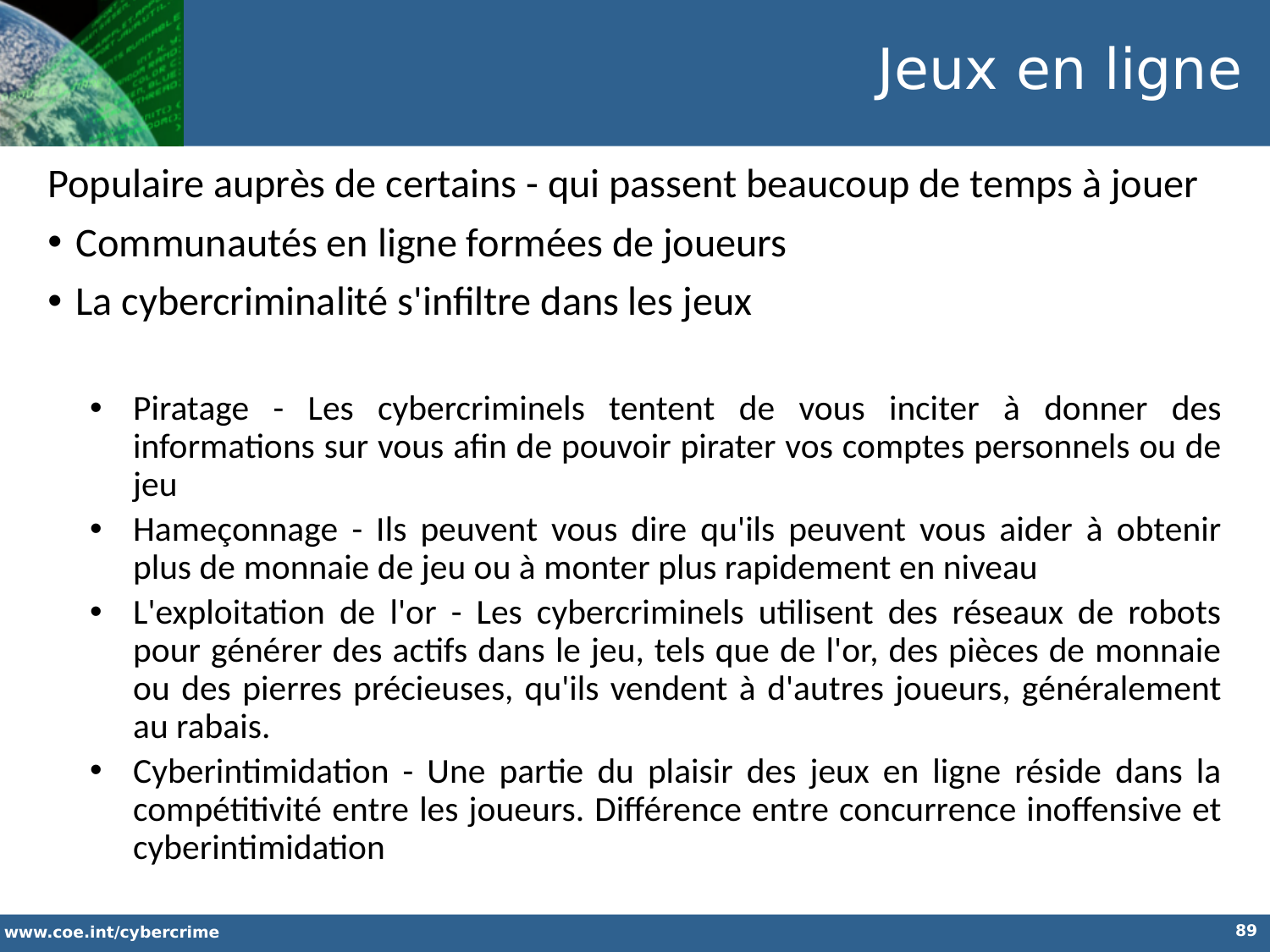

Jeux en ligne
Populaire auprès de certains - qui passent beaucoup de temps à jouer
Communautés en ligne formées de joueurs
La cybercriminalité s'infiltre dans les jeux

Piratage - Les cybercriminels tentent de vous inciter à donner des informations sur vous afin de pouvoir pirater vos comptes personnels ou de jeu
Hameçonnage - Ils peuvent vous dire qu'ils peuvent vous aider à obtenir plus de monnaie de jeu ou à monter plus rapidement en niveau
L'exploitation de l'or - Les cybercriminels utilisent des réseaux de robots pour générer des actifs dans le jeu, tels que de l'or, des pièces de monnaie ou des pierres précieuses, qu'ils vendent à d'autres joueurs, généralement au rabais.
Cyberintimidation - Une partie du plaisir des jeux en ligne réside dans la compétitivité entre les joueurs. Différence entre concurrence inoffensive et cyberintimidation